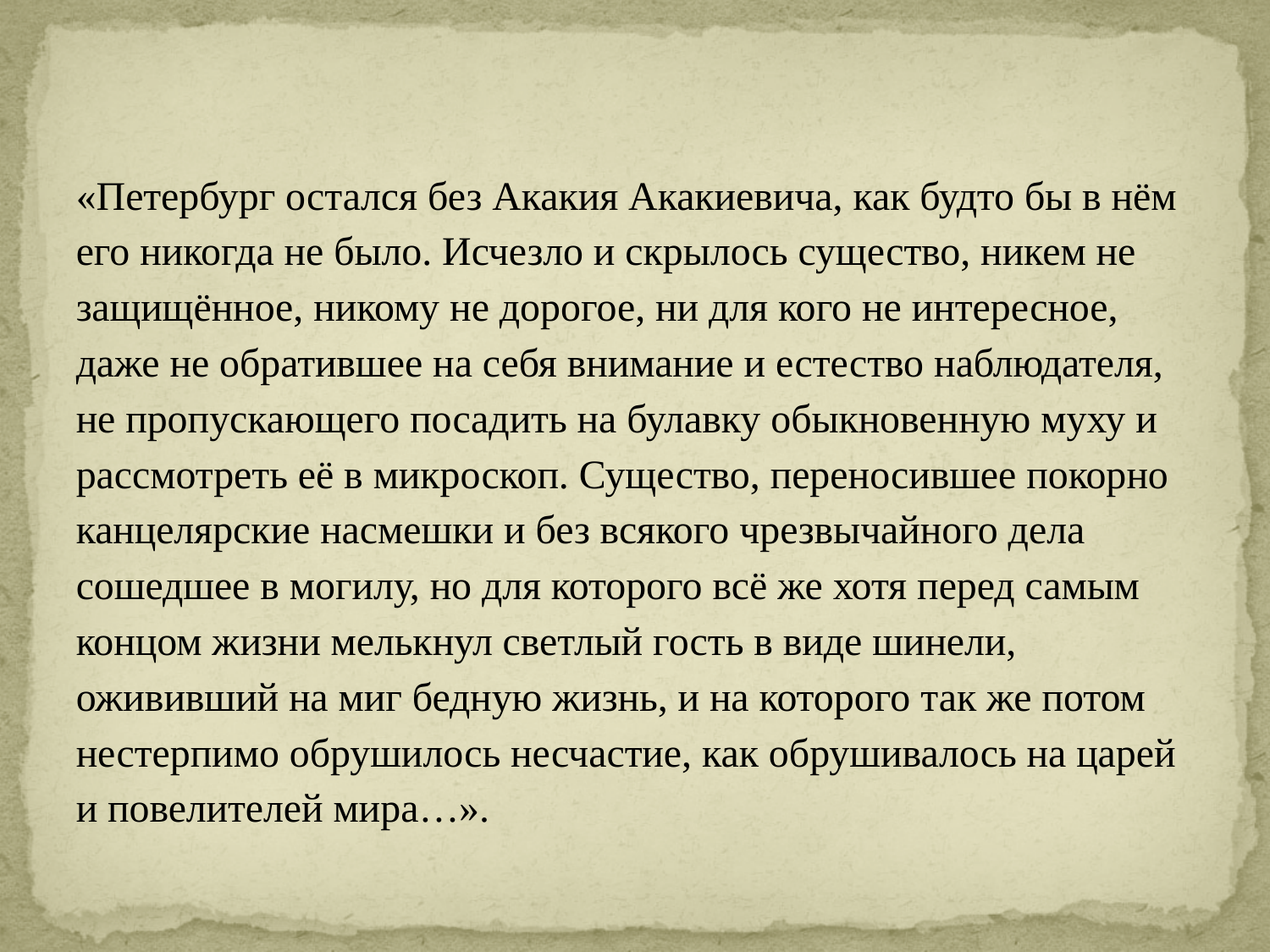

«Петербург остался без Акакия Акакиевича, как будто бы в нём его никогда не было. Исчезло и скрылось существо, никем не защищённое, никому не дорогое, ни для кого не интересное, даже не обратившее на себя внимание и естество наблюдателя, не пропускающего посадить на булавку обыкновенную муху и рассмотреть её в микроскоп. Существо, переносившее покорно канцелярские насмешки и без всякого чрезвычайного дела сошедшее в могилу, но для которого всё же хотя перед самым концом жизни мелькнул светлый гость в виде шинели, ожививший на миг бедную жизнь, и на которого так же потом нестерпимо обрушилось несчастие, как обрушивалось на царей и повелителей мира…».